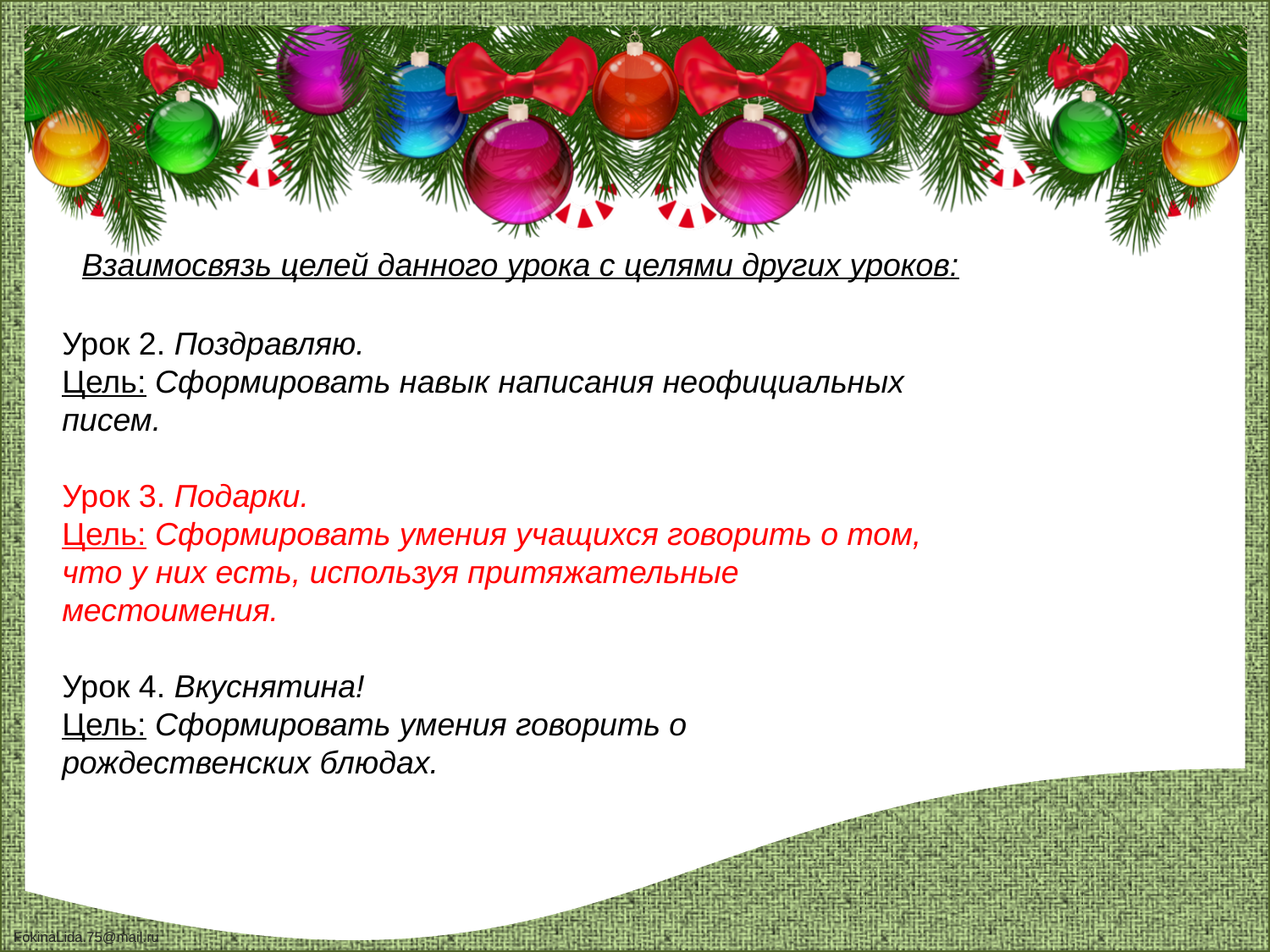

Взаимосвязь целей данного урока с целями других уроков:
Урок 2. Поздравляю.
Цель: Сформировать навык написания неофициальных писем.

Урок 3. Подарки.
Цель: Сформировать умения учащихся говорить о том, что у них есть, используя притяжательные местоимения.

Урок 4. Вкуснятина!
Цель: Сформировать умения говорить о рождественских блюдах.